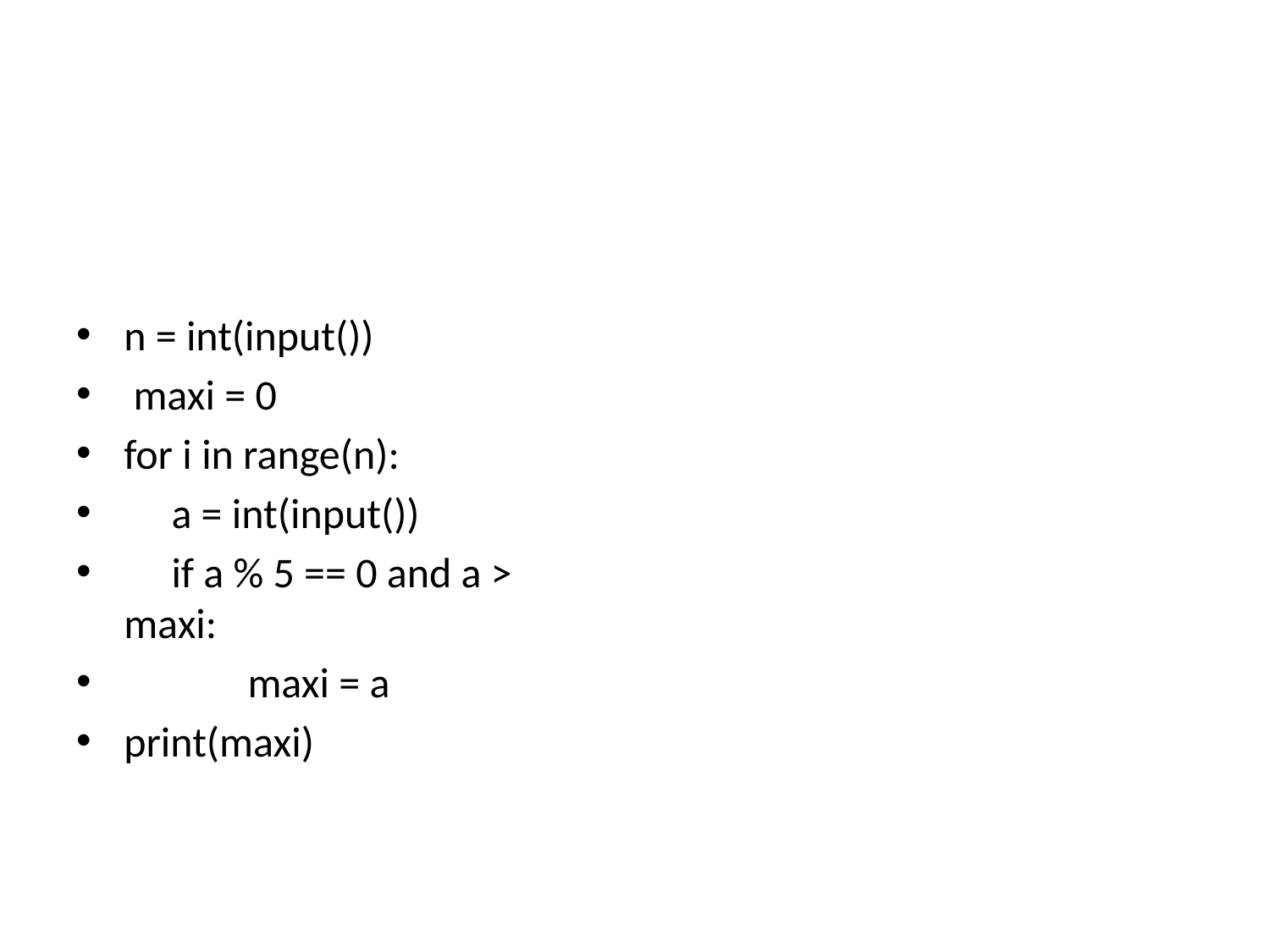

#

n = int(input())
 maxi = 0
for i in range(n):
     a = int(input())
     if a % 5 == 0 and a > maxi:
             maxi = a
print(maxi)